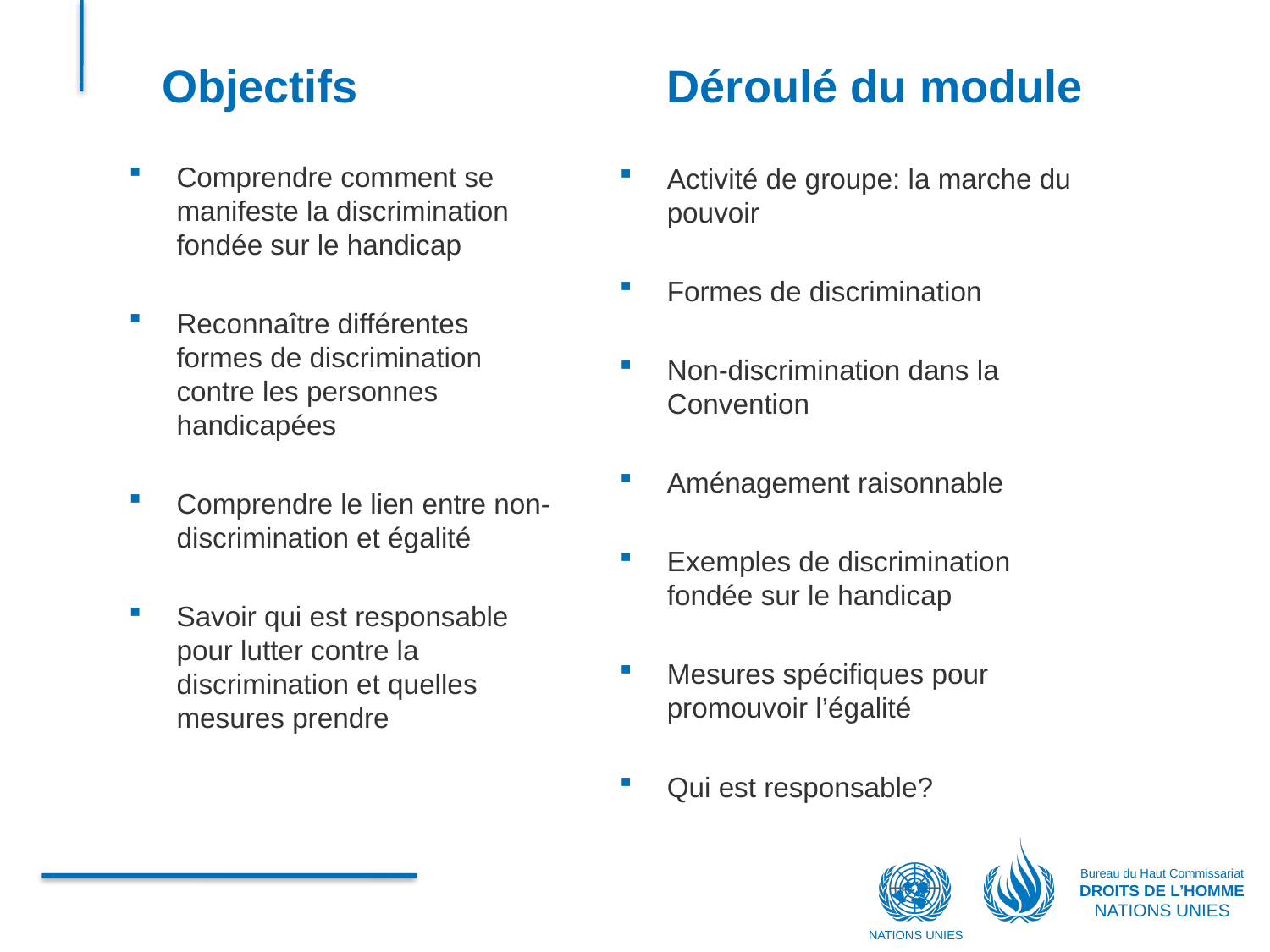

Objectifs
Déroulé du module
Comprendre comment se manifeste la discrimination fondée sur le handicap

Reconnaître différentes formes de discrimination contre les personnes handicapées

Comprendre le lien entre non-discrimination et égalité

Savoir qui est responsable pour lutter contre la discrimination et quelles mesures prendre
Activité de groupe: la marche du pouvoir

Formes de discrimination

Non-discrimination dans la Convention

Aménagement raisonnable

Exemples de discrimination fondée sur le handicap

Mesures spécifiques pour promouvoir l’égalité

Qui est responsable?

Bureau du Haut Commissariat
DROITS DE L’HOMME
NATIONS UNIES
NATIONS UNIES